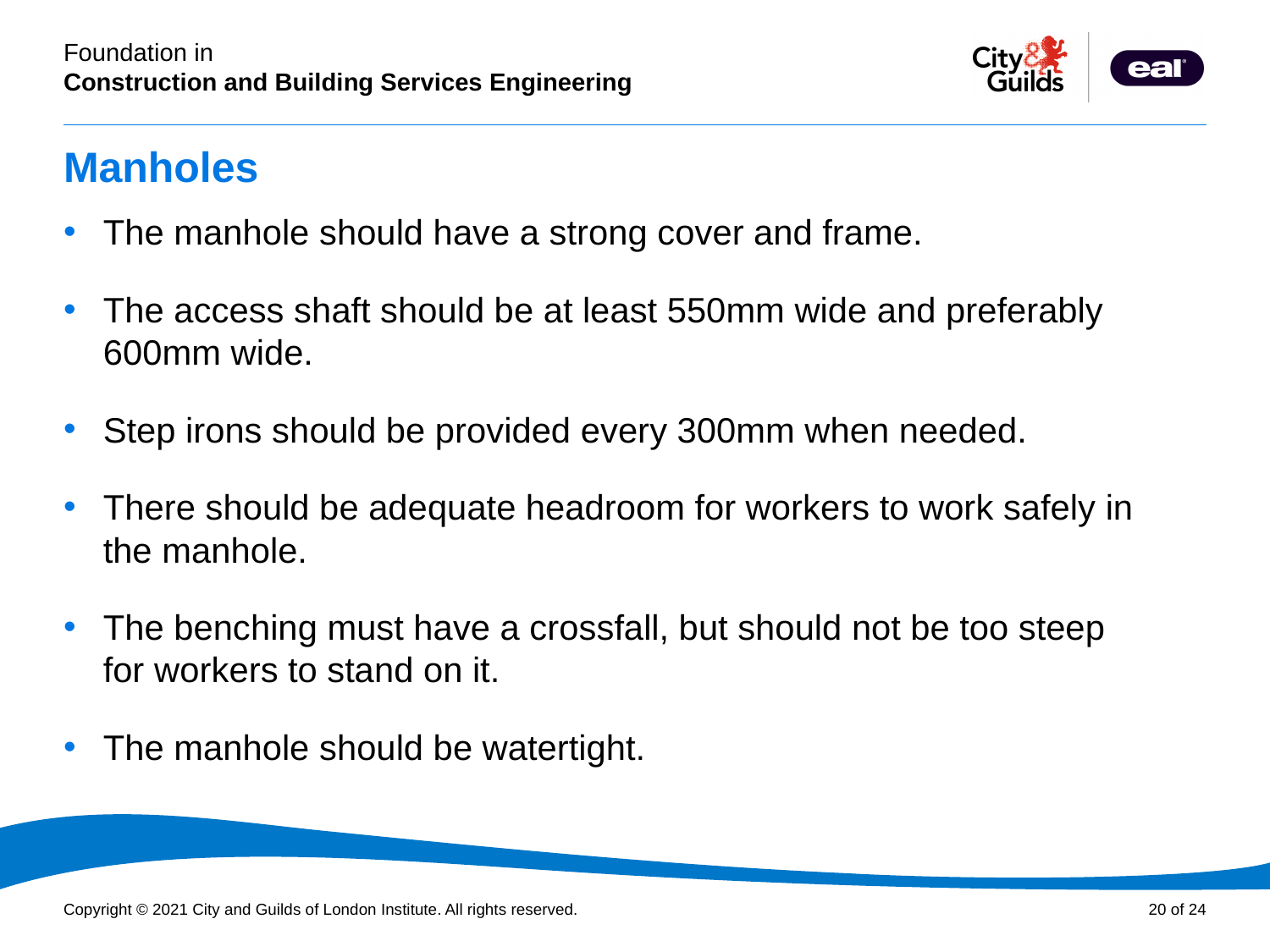

# Manholes
The manhole should have a strong cover and frame.
The access shaft should be at least 550mm wide and preferably 600mm wide.
Step irons should be provided every 300mm when needed.
There should be adequate headroom for workers to work safely in the manhole.
The benching must have a crossfall, but should not be too steep for workers to stand on it.
The manhole should be watertight.